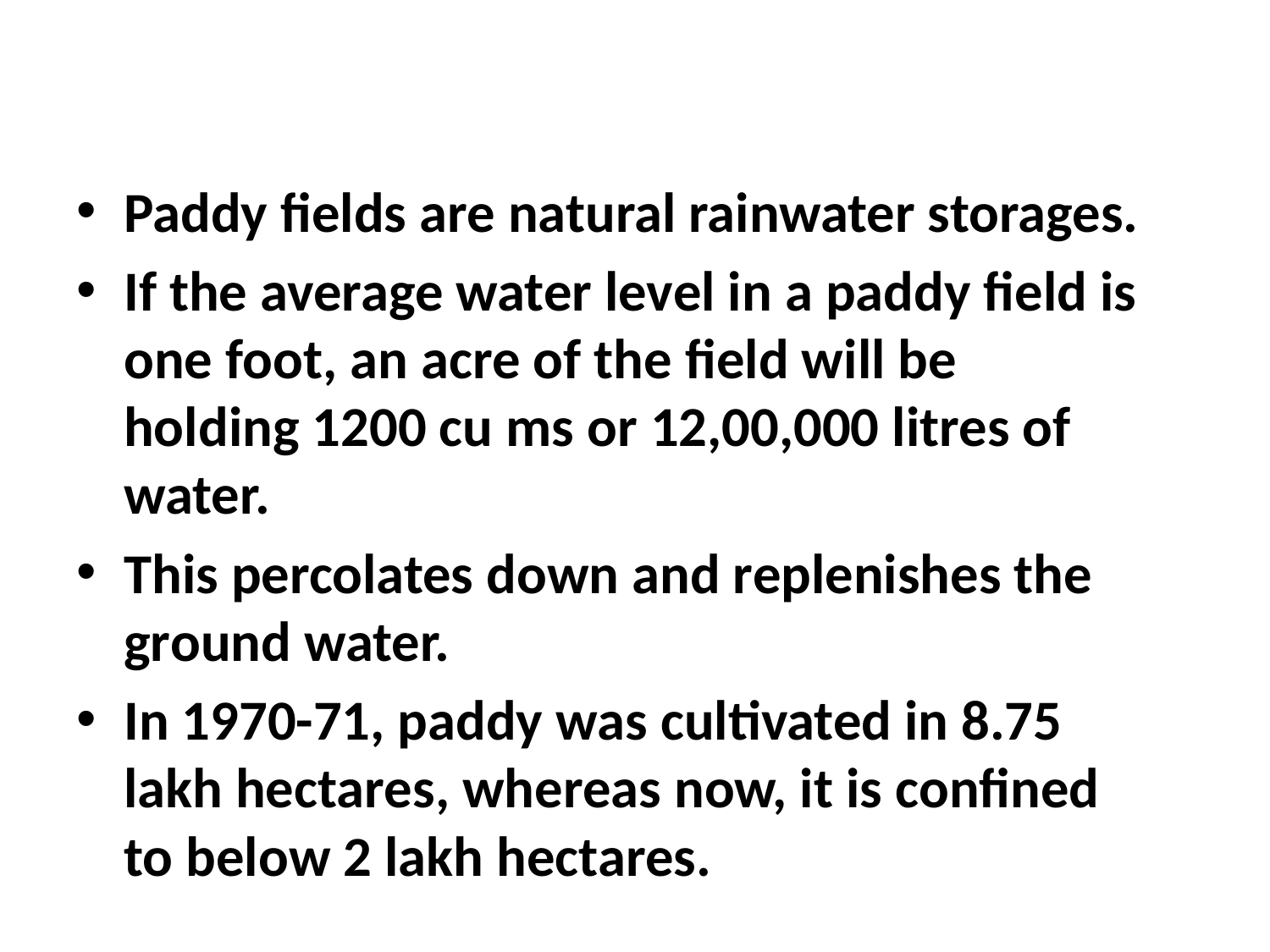

#
Paddy fields are natural rainwater storages.
If the average water level in a paddy field is one foot, an acre of the field will be holding 1200 cu ms or 12,00,000 litres of water.
This percolates down and replenishes the ground water.
In 1970-71, paddy was cultivated in 8.75 lakh hectares, whereas now, it is confined to below 2 lakh hectares.